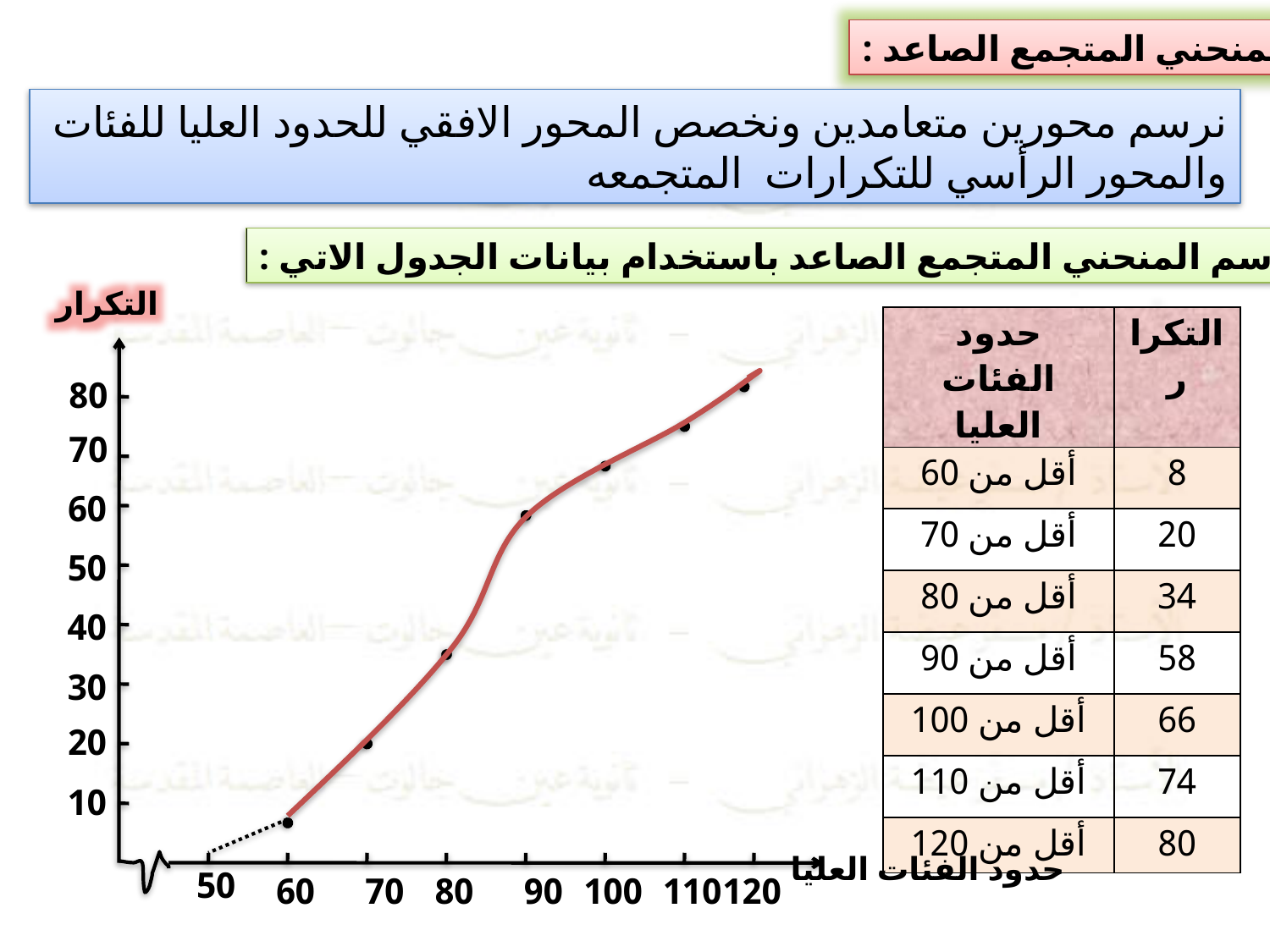

المنحني المتجمع الصاعد :
نرسم محورين متعامدين ونخصص المحور الافقي للحدود العليا للفئات والمحور الرأسي للتكرارات  المتجمعه
مثال :ارسم المنحني المتجمع الصاعد باستخدام بيانات الجدول الاتي :
التكرار
| حدود الفئات العليا | التكرار |
| --- | --- |
| أقل من 60 | 8 |
| أقل من 70 | 20 |
| أقل من 80 | 34 |
| أقل من 90 | 58 |
| أقل من 100 | 66 |
| أقل من 110 | 74 |
| أقل من 120 | 80 |
80

70
60
50
40
30
20
10
حدود الفئات العليا

50
60
70
80
90
100
110
120